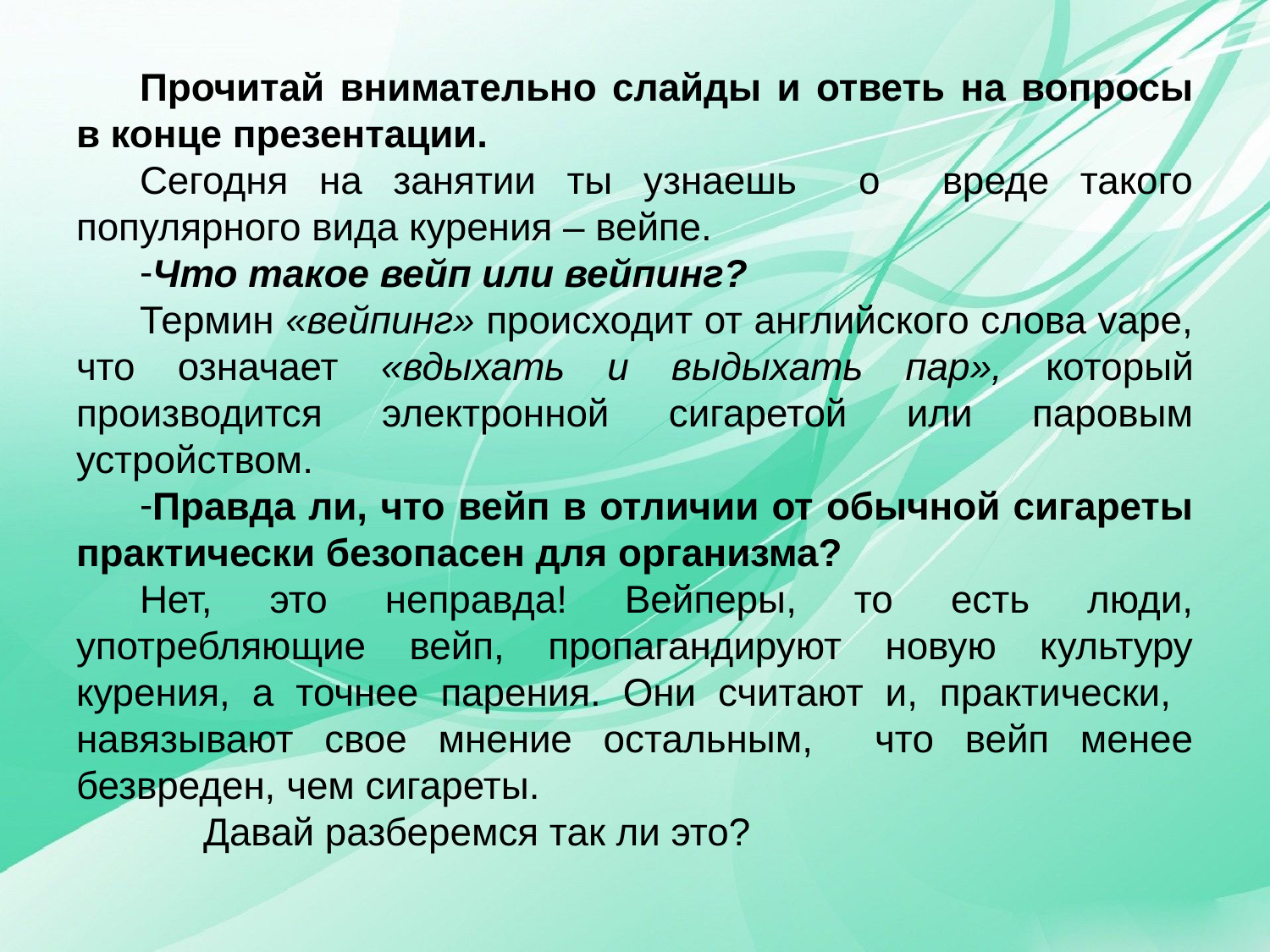

Прочитай внимательно слайды и ответь на вопросы в конце презентации.
Сегодня на занятии ты узнаешь  о  вреде такого популярного вида курения – вейпе.
Что такое вейп или вейпинг?
Термин «вейпинг» происходит от английского слова vape, что означает «вдыхать и выдыхать пар», который производится электронной сигаретой или паровым устройством.
Правда ли, что вейп в отличии от обычной сигареты практически безопасен для организма?
Нет, это неправда! Вейперы, то есть люди, употребляющие вейп, пропагандируют новую культуру курения, а точнее парения. Они считают и, практически,  навязывают свое мнение остальным,  что вейп менее безвреден, чем сигареты.
	Давай разберемся так ли это?